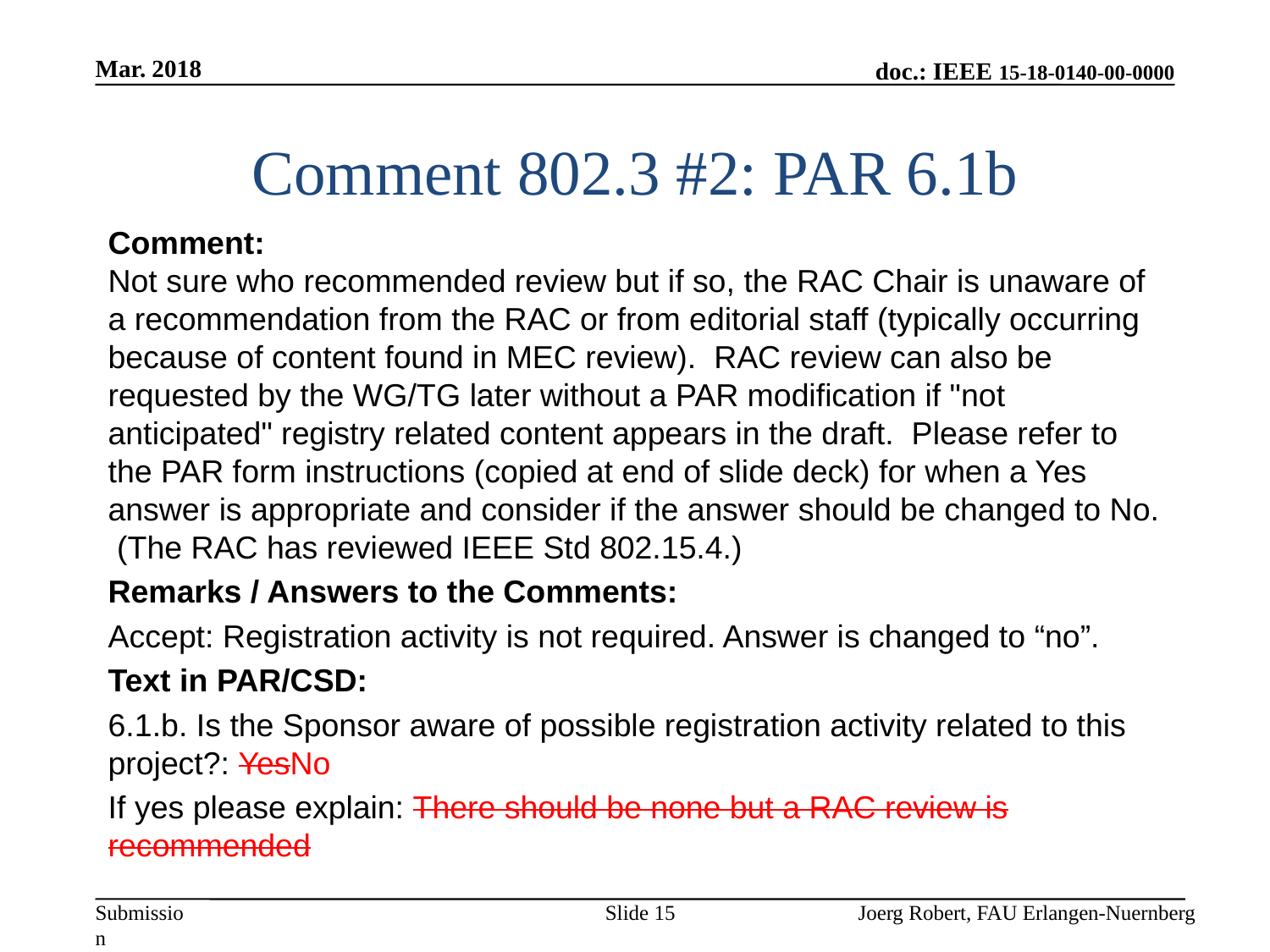

Mar. 2018
# Comment 802.3 #2: PAR 6.1b
Comment:
Not sure who recommended review but if so, the RAC Chair is unaware of a recommendation from the RAC or from editorial staff (typically occurring because of content found in MEC review).  RAC review can also be requested by the WG/TG later without a PAR modification if "not anticipated" registry related content appears in the draft.  Please refer to the PAR form instructions (copied at end of slide deck) for when a Yes answer is appropriate and consider if the answer should be changed to No.  (The RAC has reviewed IEEE Std 802.15.4.)
Remarks / Answers to the Comments:
Accept: Registration activity is not required. Answer is changed to “no”.
Text in PAR/CSD:
6.1.b. Is the Sponsor aware of possible registration activity related to this project?: YesNo
If yes please explain: There should be none but a RAC review is recommended

Slide 15
Joerg Robert, FAU Erlangen-Nuernberg